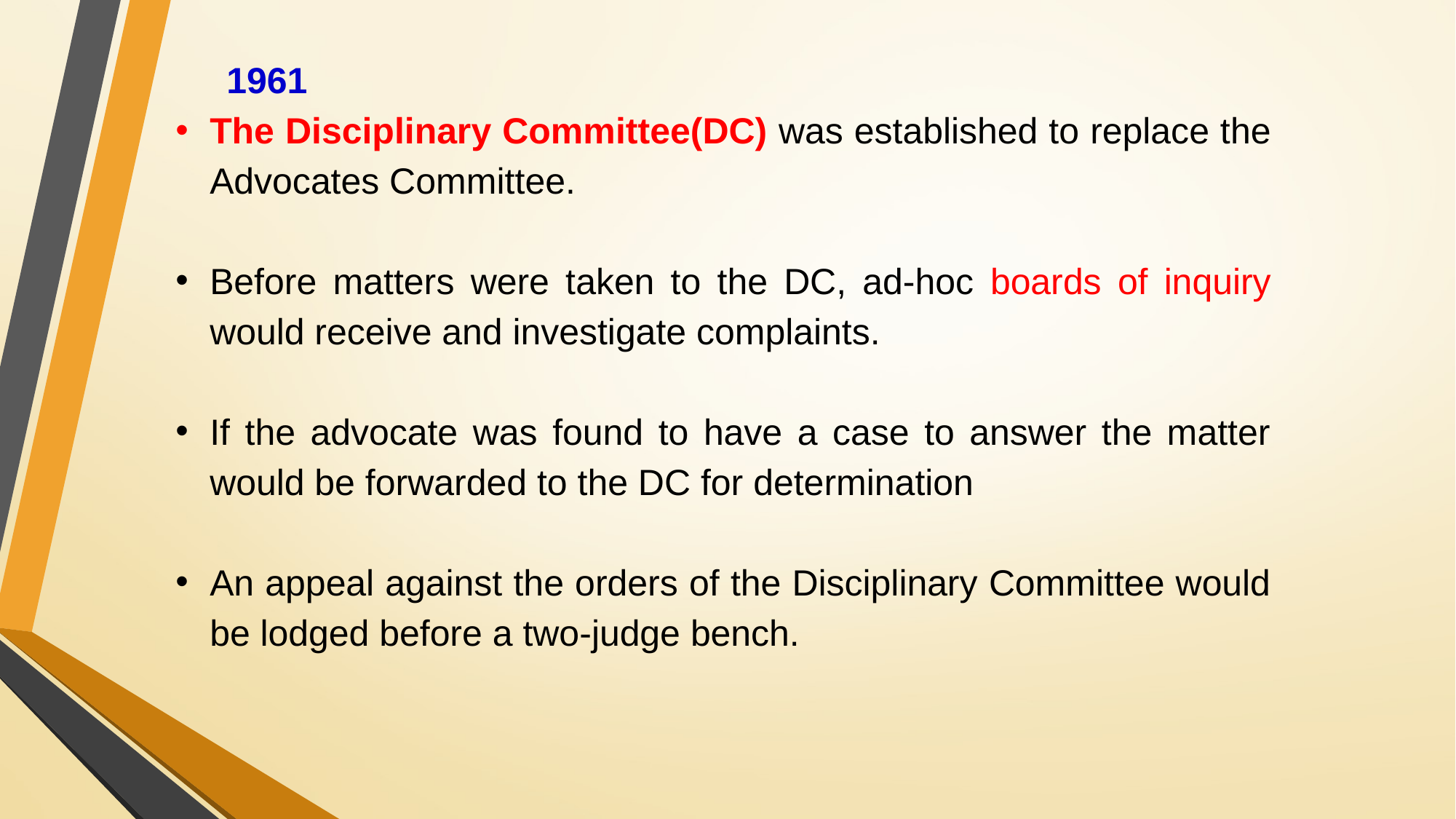

1961
The Disciplinary Committee(DC) was established to replace the Advocates Committee.

Before matters were taken to the DC, ad-hoc boards of inquiry would receive and investigate complaints.

If the advocate was found to have a case to answer the matter would be forwarded to the DC for determination

An appeal against the orders of the Disciplinary Committee would be lodged before a two-judge bench.